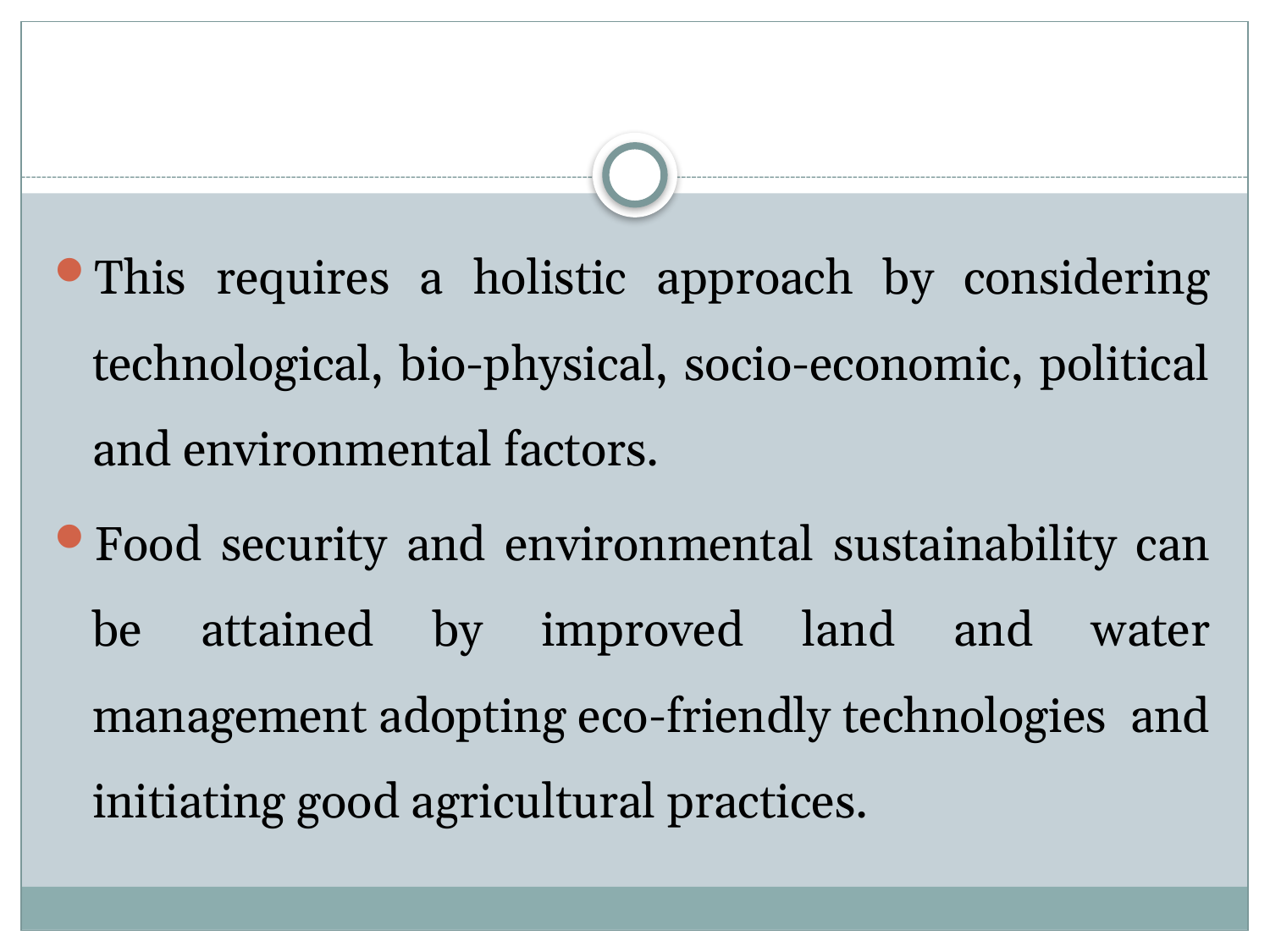

#
This requires a holistic approach by considering technological, bio-physical, socio-economic, political and environmental factors.
Food security and environmental sustainability can be attained by improved land and water management adopting eco-friendly technologies  and initiating good agricultural practices.